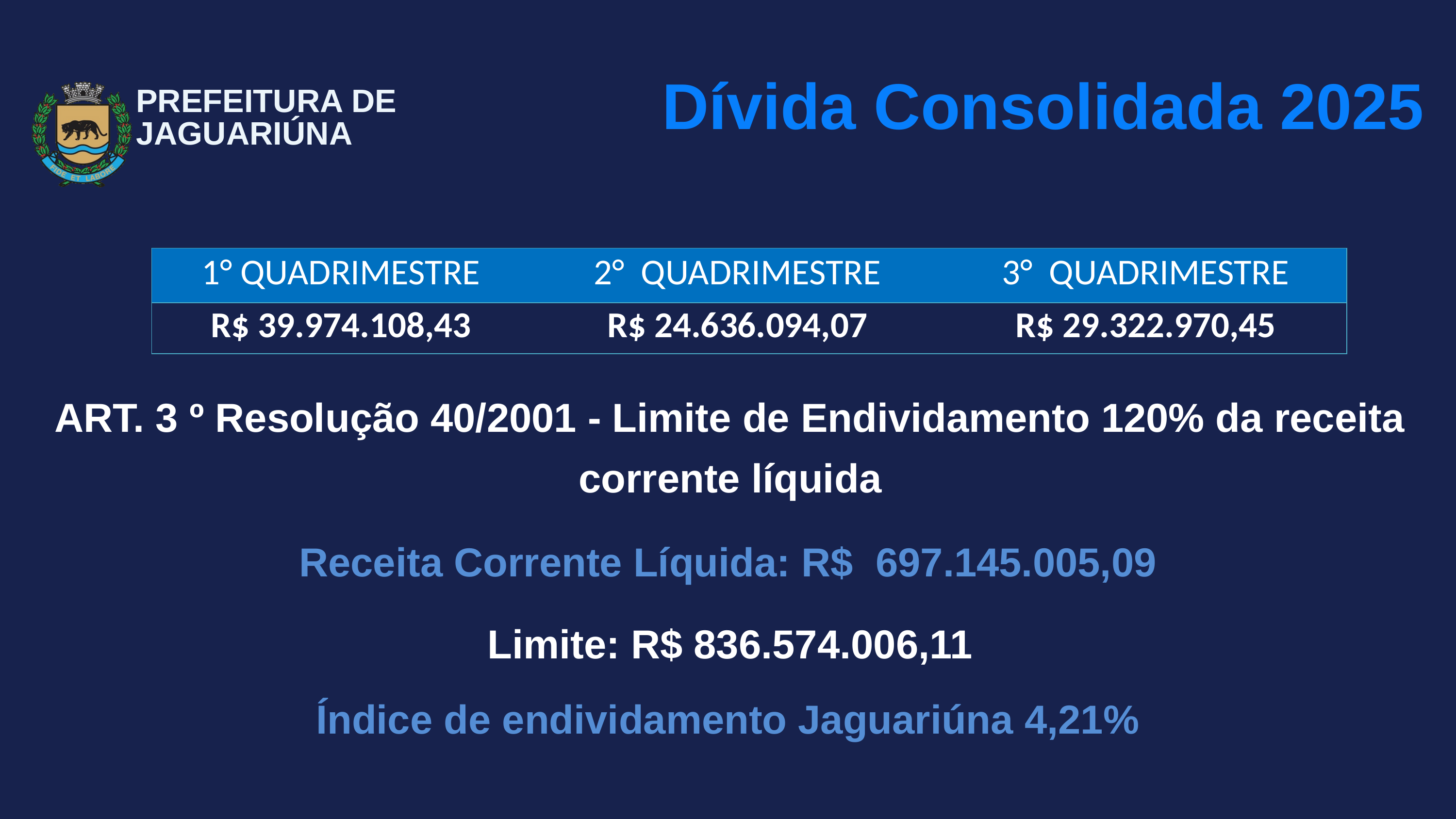

Dívida Consolidada 2025

PREFEITURA DE JAGUARIÚNA
| 1° QUADRIMESTRE | 2° QUADRIMESTRE | 3° QUADRIMESTRE |
| --- | --- | --- |
| R$ 39.974.108,43 | R$ 24.636.094,07 | R$ 29.322.970,45 |

ART. 3 º Resolução 40/2001 - Limite de Endividamento 120% da receita corrente líquida
Receita Corrente Líquida: R$  697.145.005,09
Limite: R$ 836.574.006,11
Índice de endividamento Jaguariúna 4,21%